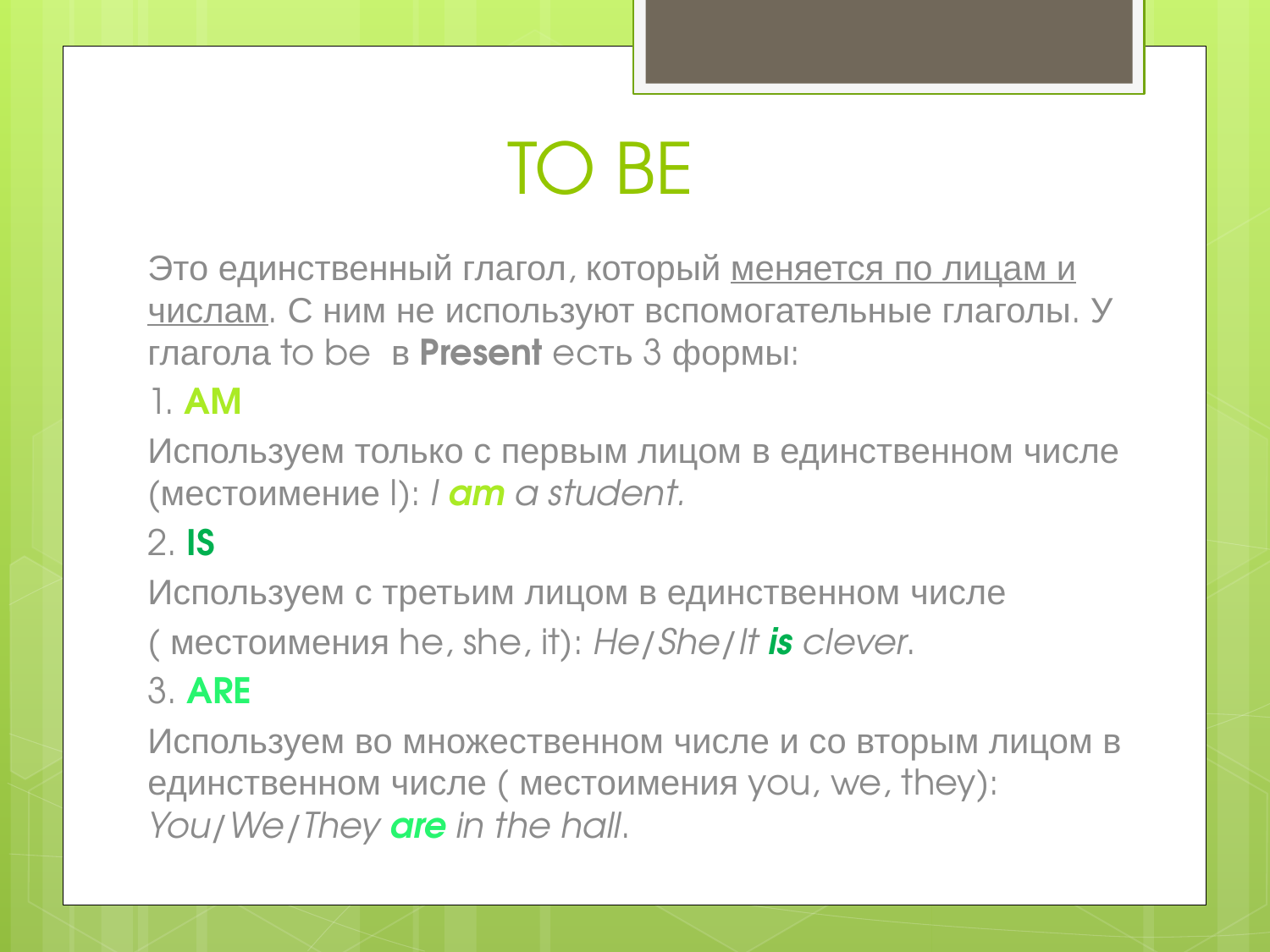

# TO BE
Это единственный глагол, который меняется по лицам и числам. С ним не используют вспомогательные глаголы. У глагола to be  в Present ecть 3 формы:
1. AM
Используем только с первым лицом в единственном числе (местоимение I): I am a student.
2. IS
Используем с третьим лицом в единственном числе
( местоимения he, she, it): He/She/It is clever.
3. ARE
Используем во множественном числе и со вторым лицом в единственном числе ( местоимения you, we, they): You/We/They are in the hall.